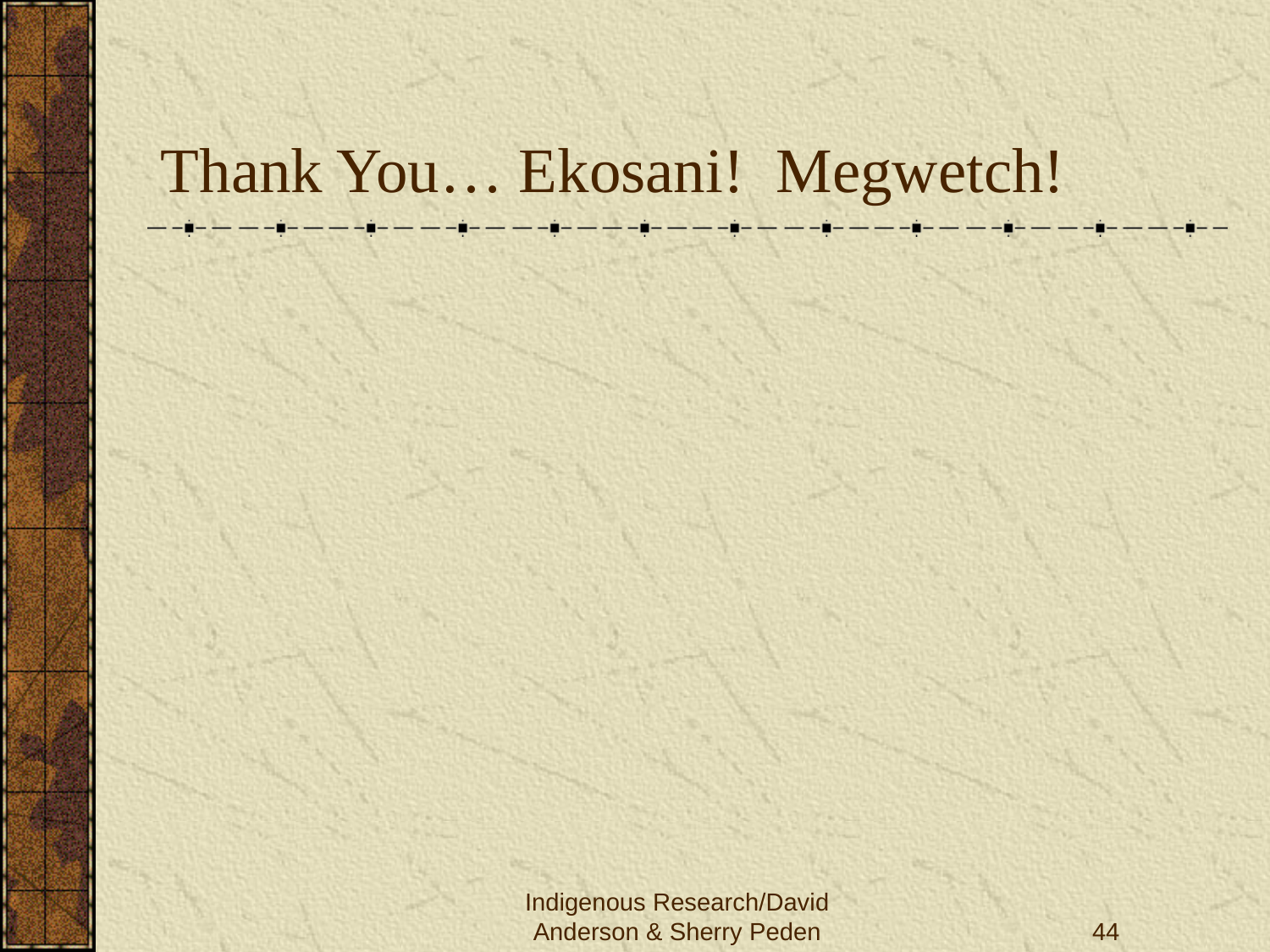

# Thank You… Ekosani!  Megwetch!
Indigenous Research/David Anderson & Sherry Peden
44